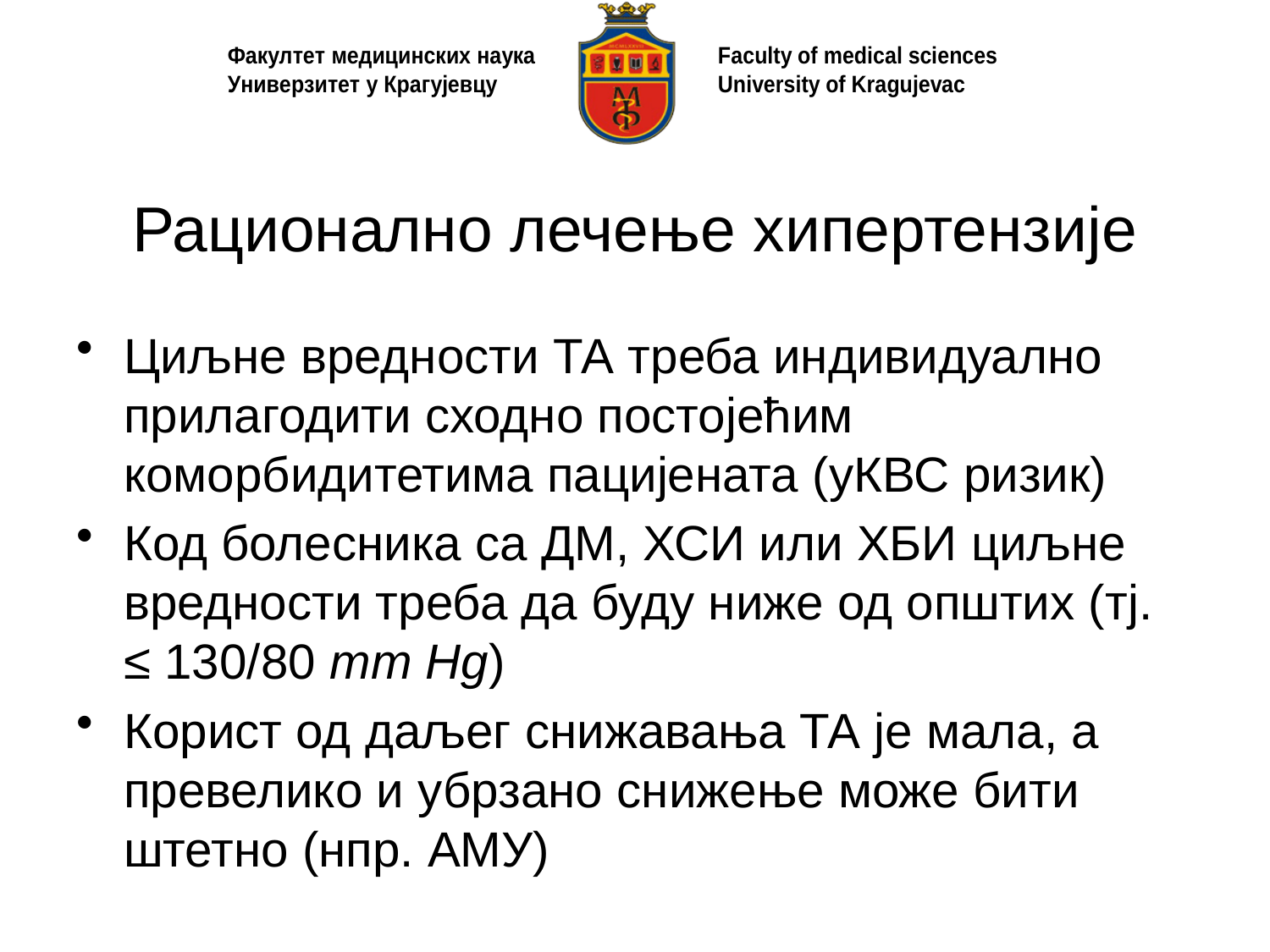

# Рационално лечење хипертензије
Циљне вредности ТА треба индивидуално прилагодити сходно постојећим коморбидитетима пацијената (уКВС ризик)
Код болесника са ДМ, ХСИ или ХБИ циљне вредности треба да буду ниже од општих (тј. ≤ 130/80 mm Hg)
Корист од даљег снижавања ТА је мала, а превелико и убрзано снижење може бити штетно (нпр. АМУ)